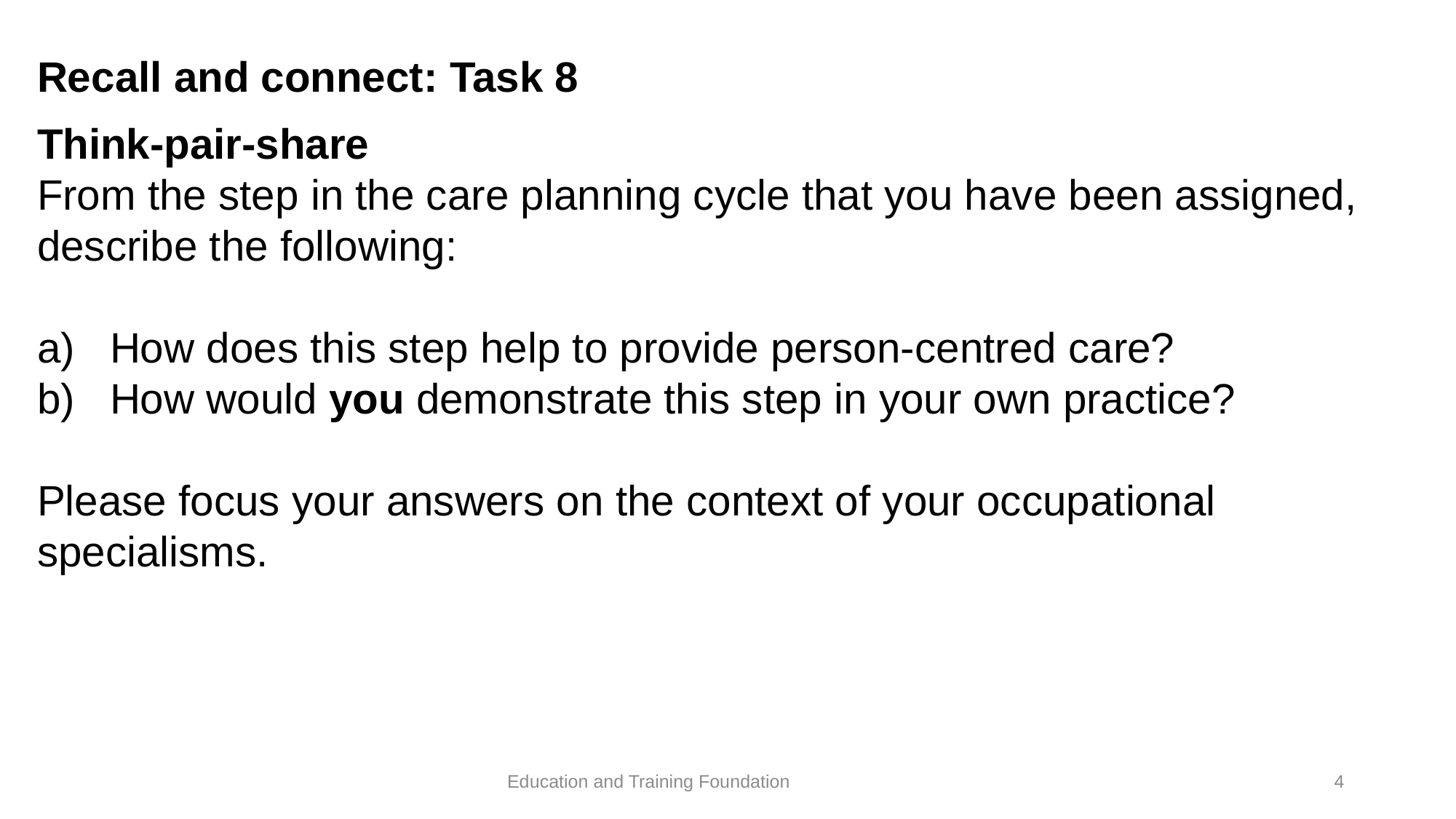

# Recall and connect: Task 8
Think-pair-share
From the step in the care planning cycle that you have been assigned, describe the following:

How does this step help to provide person-centred care?
How would you demonstrate this step in your own practice?

Please focus your answers on the context of your occupational specialisms.
4
Education and Training Foundation